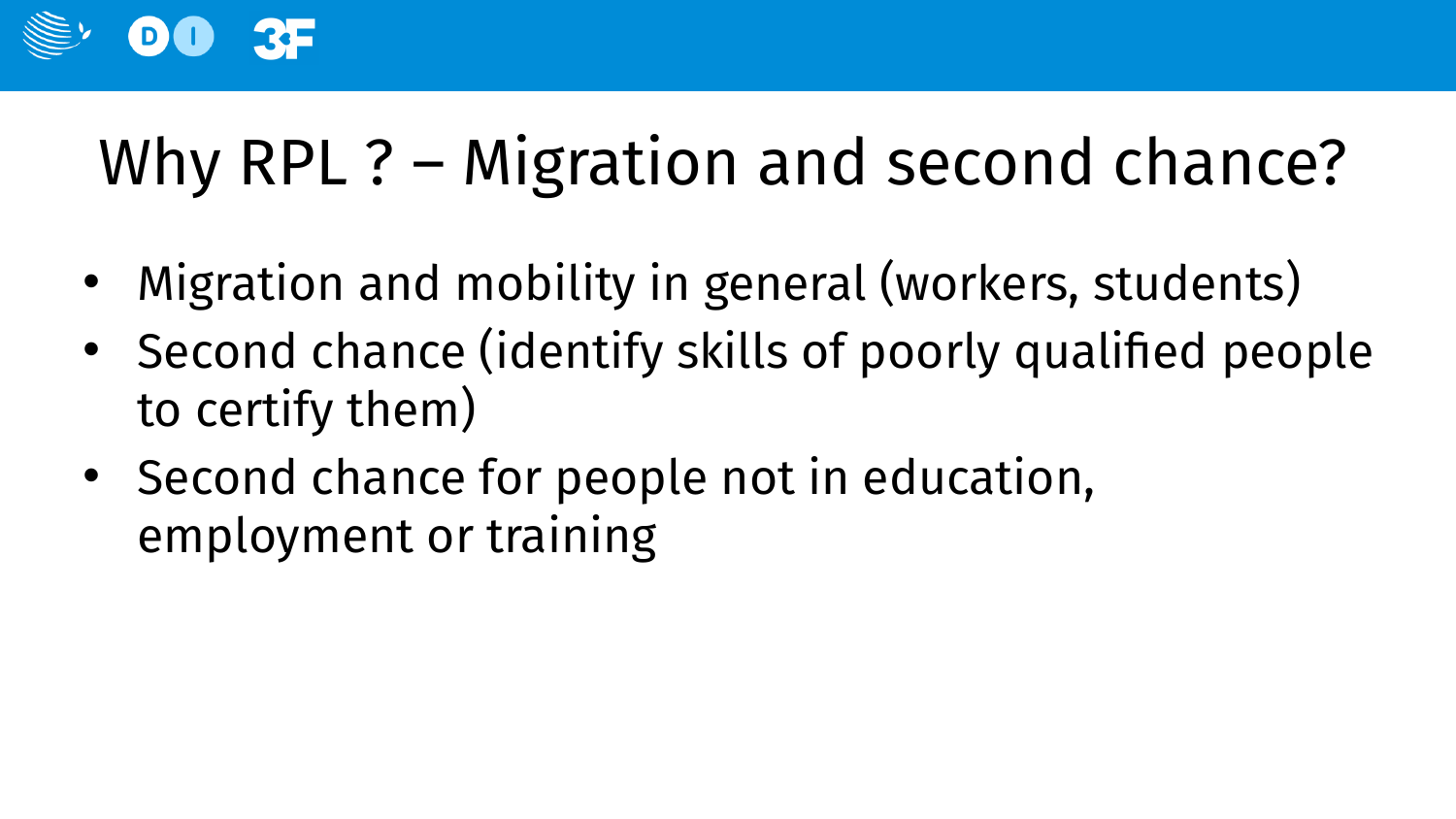

# Why RPL ? – Migration and second chance?
Migration and mobility in general (workers, students)
Second chance (identify skills of poorly qualified people to certify them)
Second chance for people not in education, employment or training